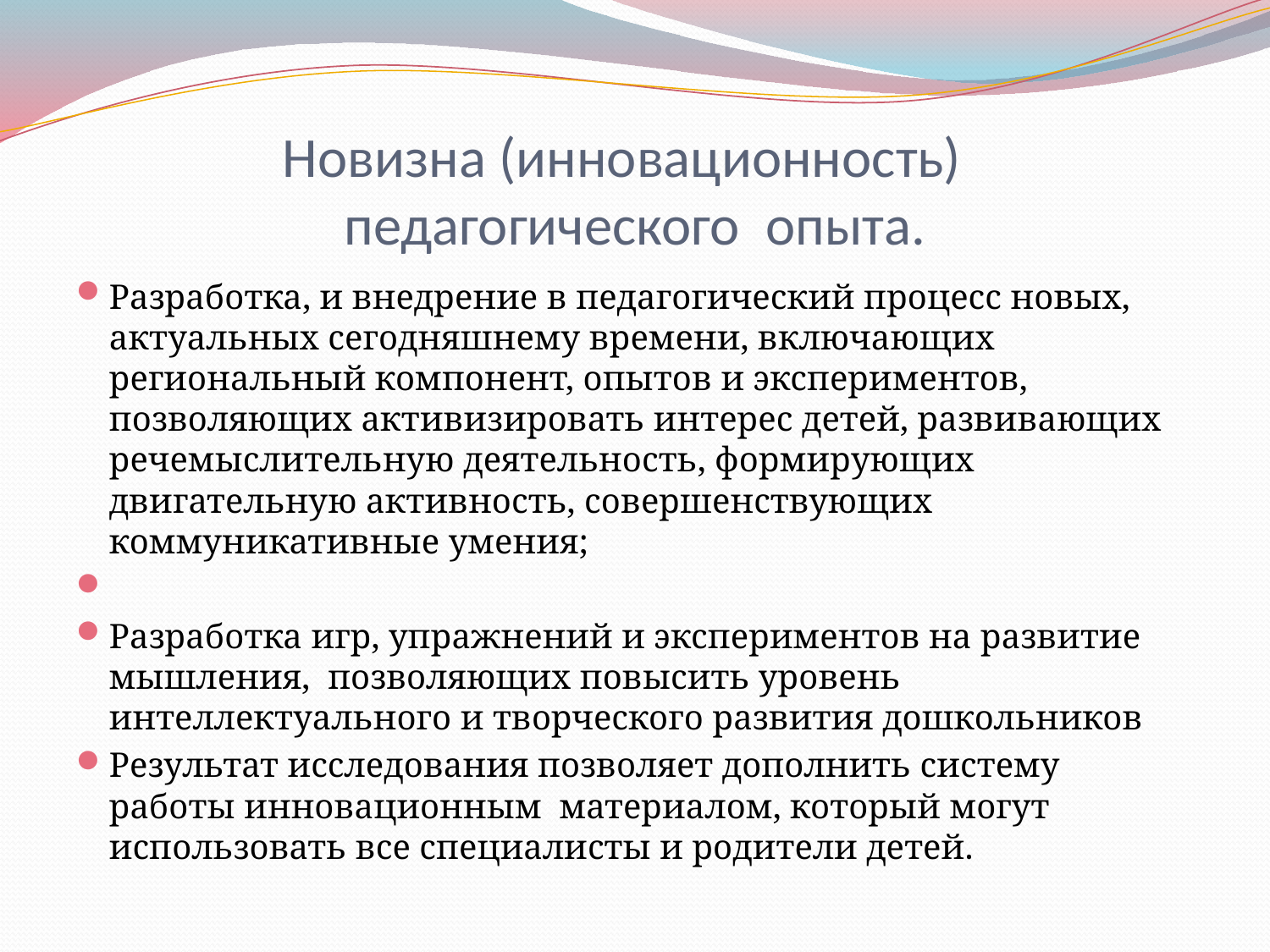

# Новизна (инновационность) педагогического  опыта.
Разработка, и внедрение в педагогический процесс новых, актуальных сегодняшнему времени, включающих региональный компонент, опытов и экспериментов, позволяющих активизировать интерес детей, развивающих речемыслительную деятельность, формирующих  двигательную активность, совершенствующих коммуникативные умения;

Разработка игр, упражнений и экспериментов на развитие мышления,  позволяющих повысить уровень интеллектуального и творческого развития дошкольников
Результат исследования позволяет дополнить систему работы инновационным  материалом, который могут использовать все специалисты и родители детей.